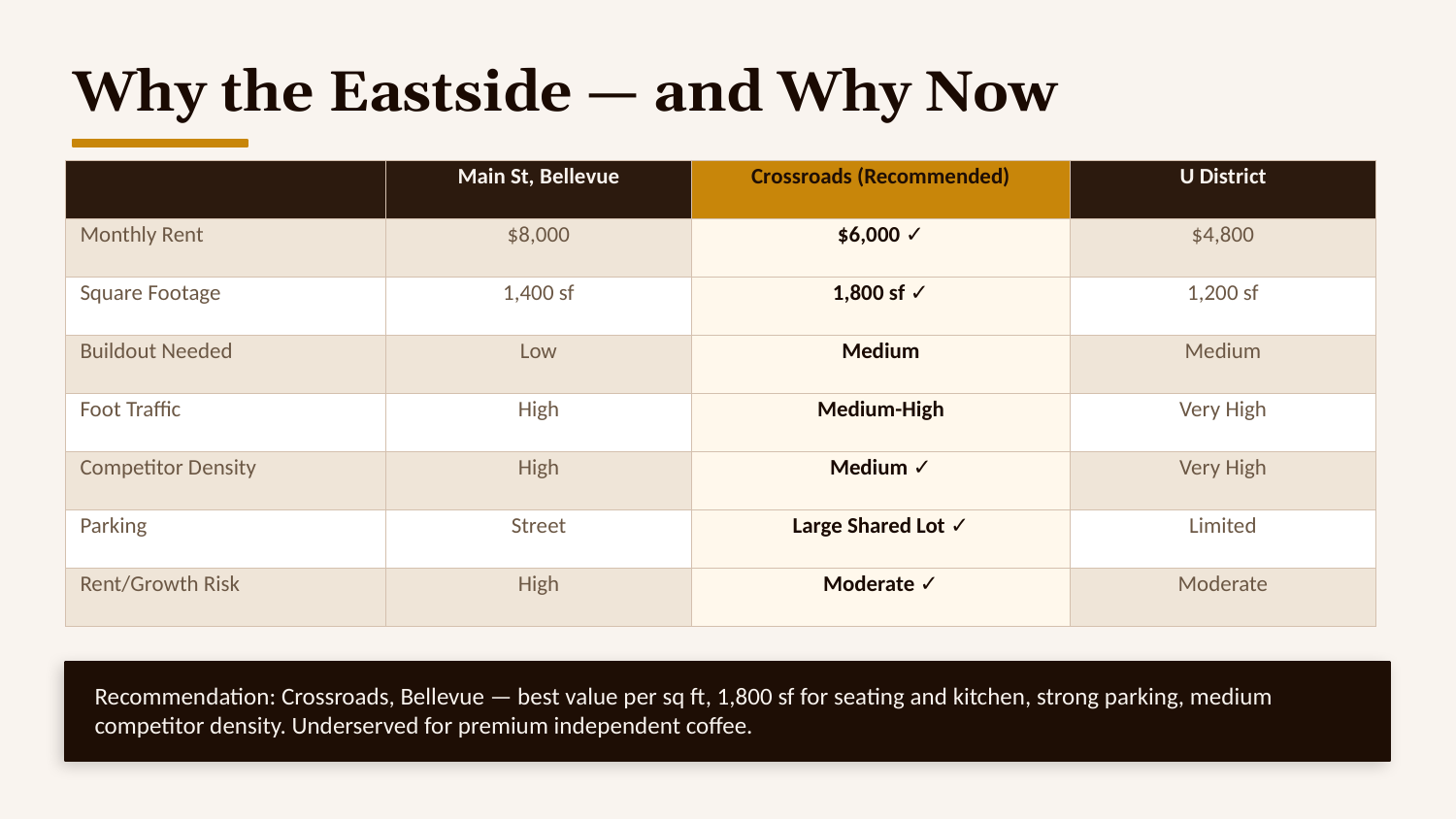

Why the Eastside — and Why Now

|  | Main St, Bellevue | Crossroads (Recommended) | U District |
| --- | --- | --- | --- |
| Monthly Rent | $8,000 | $6,000 ✓ | $4,800 |
| Square Footage | 1,400 sf | 1,800 sf ✓ | 1,200 sf |
| Buildout Needed | Low | Medium | Medium |
| Foot Traffic | High | Medium-High | Very High |
| Competitor Density | High | Medium ✓ | Very High |
| Parking | Street | Large Shared Lot ✓ | Limited |
| Rent/Growth Risk | High | Moderate ✓ | Moderate |

Recommendation: Crossroads, Bellevue — best value per sq ft, 1,800 sf for seating and kitchen, strong parking, medium competitor density. Underserved for premium independent coffee.